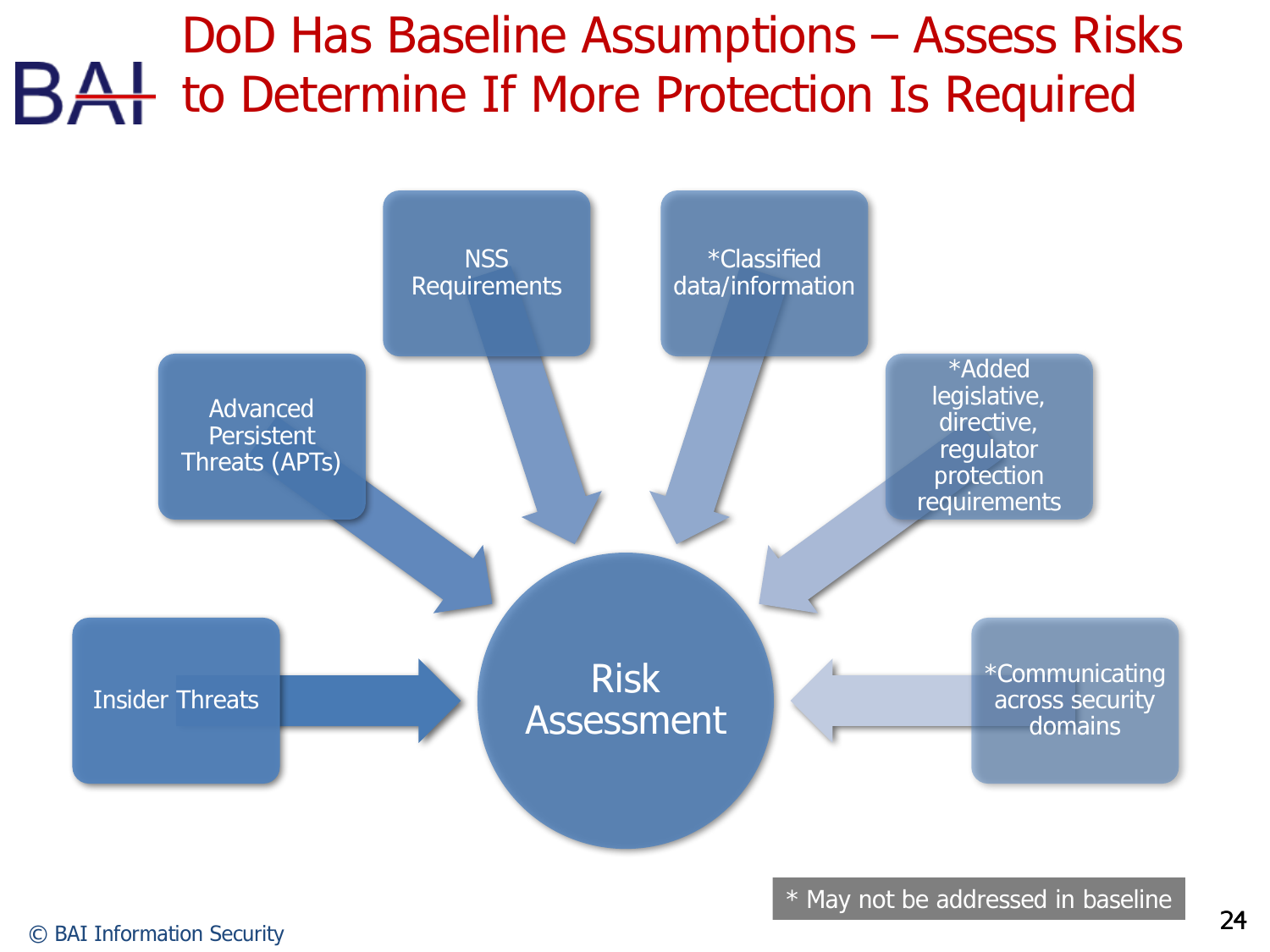

# DoD Has Baseline Assumptions – Assess Risks to Determine If More Protection Is Required

NSS Requirements
*Classified data/information

Advanced Persistent Threats (APTs)
*Added legislative, directive, regulator protection requirements

Risk Assessment

Insider Threats
*Communicating across security domains

* May not be addressed in baseline